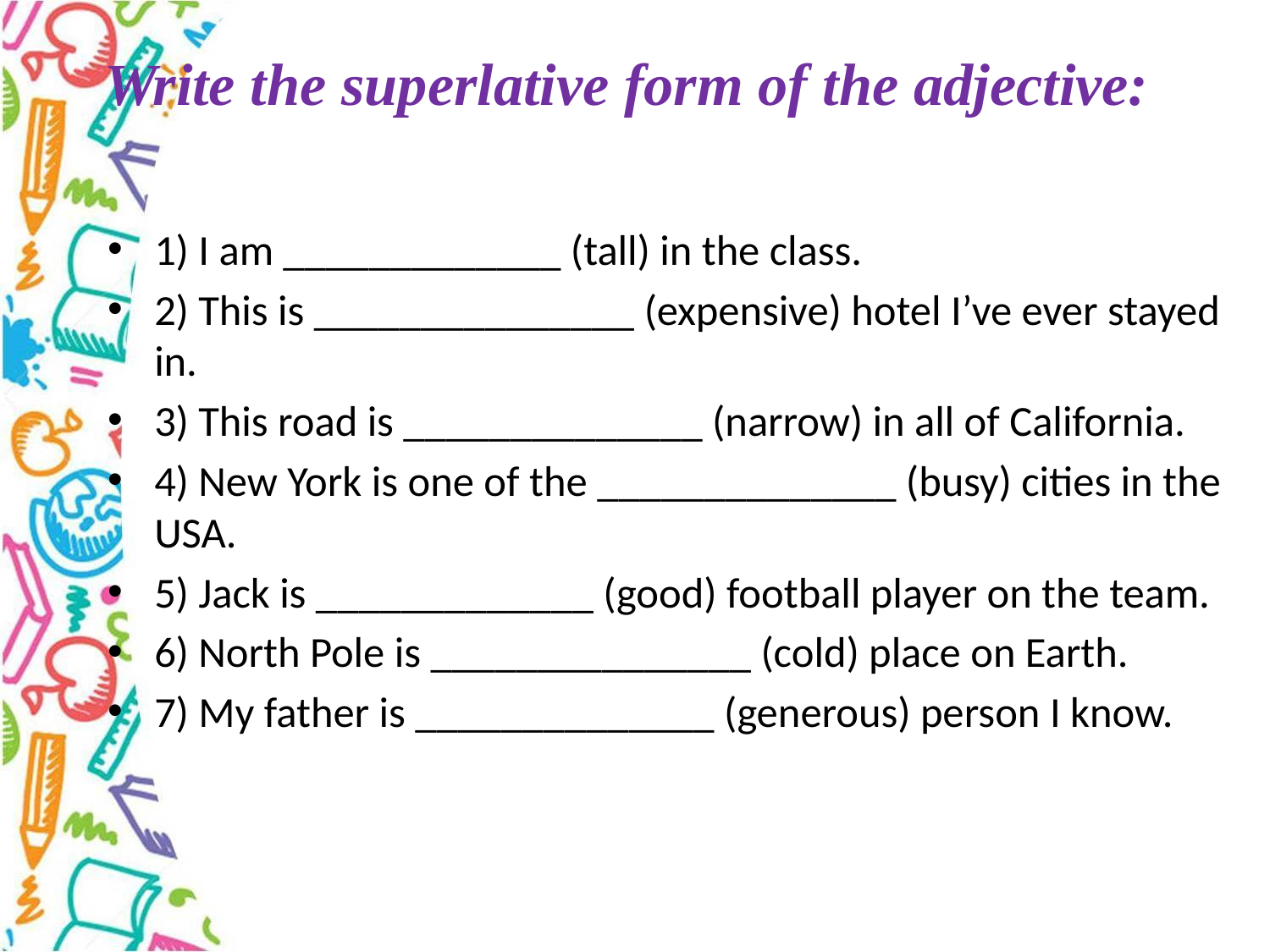

# Write the superlative form of the adjective:
1) I am _____________ (tall) in the class.
2) This is _______________ (expensive) hotel I’ve ever stayed in.
3) This road is ______________ (narrow) in all of California.
4) New York is one of the ______________ (busy) cities in the USA.
5) Jack is _____________ (good) football player on the team.
6) North Pole is _______________ (cold) place on Earth.
7) My father is ______________ (generous) person I know.